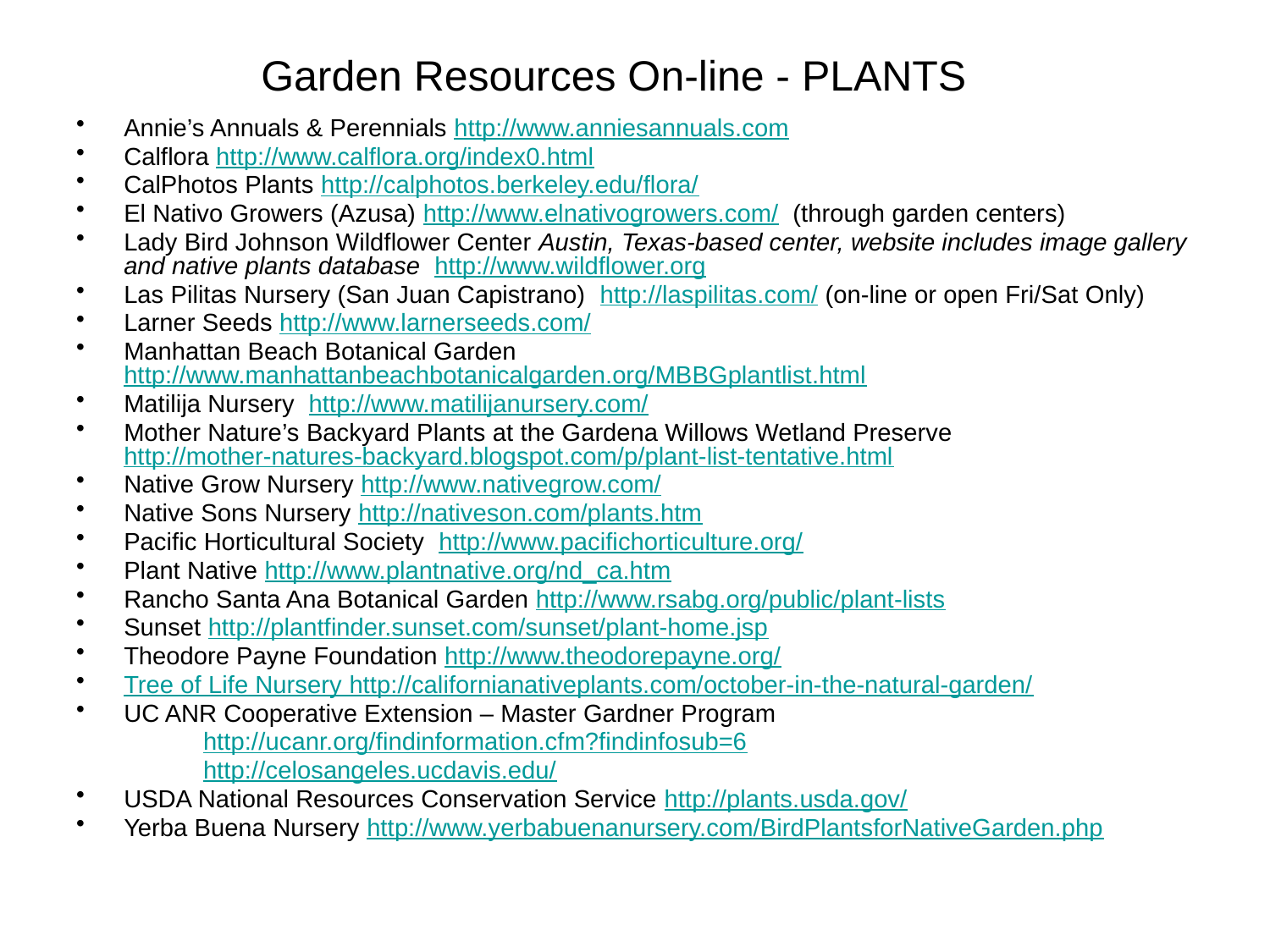

Garden Resources On-line - PLANTS
Annie’s Annuals & Perennials http://www.anniesannuals.com
Calflora http://www.calflora.org/index0.html
CalPhotos Plants http://calphotos.berkeley.edu/flora/
El Nativo Growers (Azusa) http://www.elnativogrowers.com/  (through garden centers)
Lady Bird Johnson Wildflower Center Austin, Texas-based center, website includes image gallery and native plants database  http://www.wildflower.org
Las Pilitas Nursery (San Juan Capistrano)  http://laspilitas.com/ (on-line or open Fri/Sat Only)
Larner Seeds http://www.larnerseeds.com/
Manhattan Beach Botanical Garden http://www.manhattanbeachbotanicalgarden.org/MBBGplantlist.html
Matilija Nursery  http://www.matilijanursery.com/
Mother Nature’s Backyard Plants at the Gardena Willows Wetland Preserve  http://mother-natures-backyard.blogspot.com/p/plant-list-tentative.html
Native Grow Nursery http://www.nativegrow.com/
Native Sons Nursery http://nativeson.com/plants.htm
Pacific Horticultural Society  http://www.pacifichorticulture.org/
Plant Native http://www.plantnative.org/nd_ca.htm
Rancho Santa Ana Botanical Garden http://www.rsabg.org/public/plant-lists
Sunset http://plantfinder.sunset.com/sunset/plant-home.jsp
Theodore Payne Foundation http://www.theodorepayne.org/
Tree of Life Nursery http://californianativeplants.com/october-in-the-natural-garden/
UC ANR Cooperative Extension – Master Gardner Program
http://ucanr.org/findinformation.cfm?findinfosub=6
http://celosangeles.ucdavis.edu/
USDA National Resources Conservation Service http://plants.usda.gov/
Yerba Buena Nursery http://www.yerbabuenanursery.com/BirdPlantsforNativeGarden.php